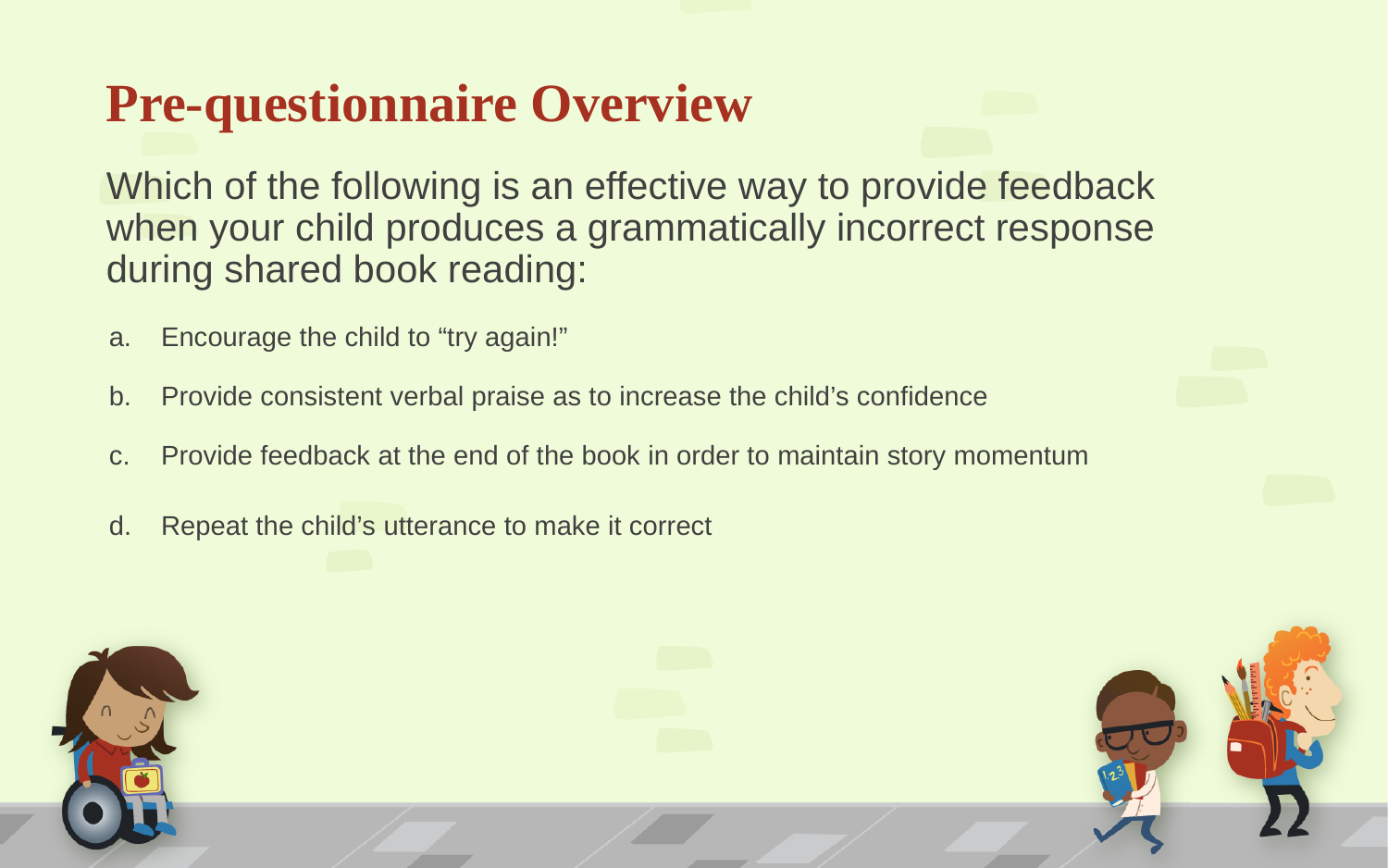

# Pre-questionnaire Overview
Which of the following is an effective way to provide feedback when your child produces a grammatically incorrect response during shared book reading:

Encourage the child to “try again!”
Provide consistent verbal praise as to increase the child’s confidence
Provide feedback at the end of the book in order to maintain story momentum
Repeat the child’s utterance to make it correct